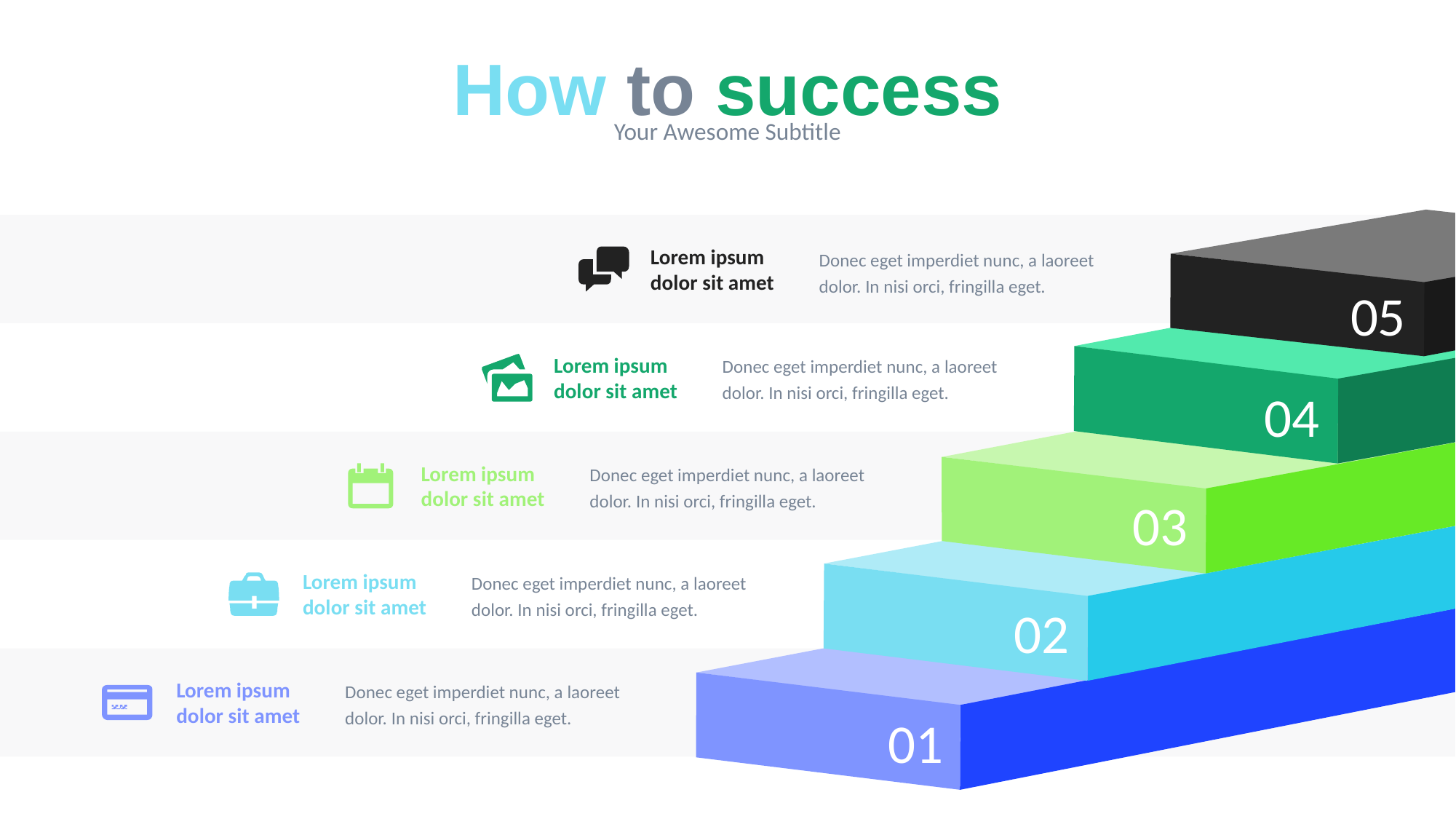

How to success
Your Awesome Subtitle

05

Lorem ipsum dolor sit amet
Donec eget imperdiet nunc, a laoreet dolor. In nisi orci, fringilla eget.

04

Donec eget imperdiet nunc, a laoreet dolor. In nisi orci, fringilla eget.
Lorem ipsum dolor sit amet

03

Donec eget imperdiet nunc, a laoreet dolor. In nisi orci, fringilla eget.
Lorem ipsum dolor sit amet

02

Donec eget imperdiet nunc, a laoreet dolor. In nisi orci, fringilla eget.
Lorem ipsum dolor sit amet

01

Donec eget imperdiet nunc, a laoreet dolor. In nisi orci, fringilla eget.
Lorem ipsum dolor sit amet